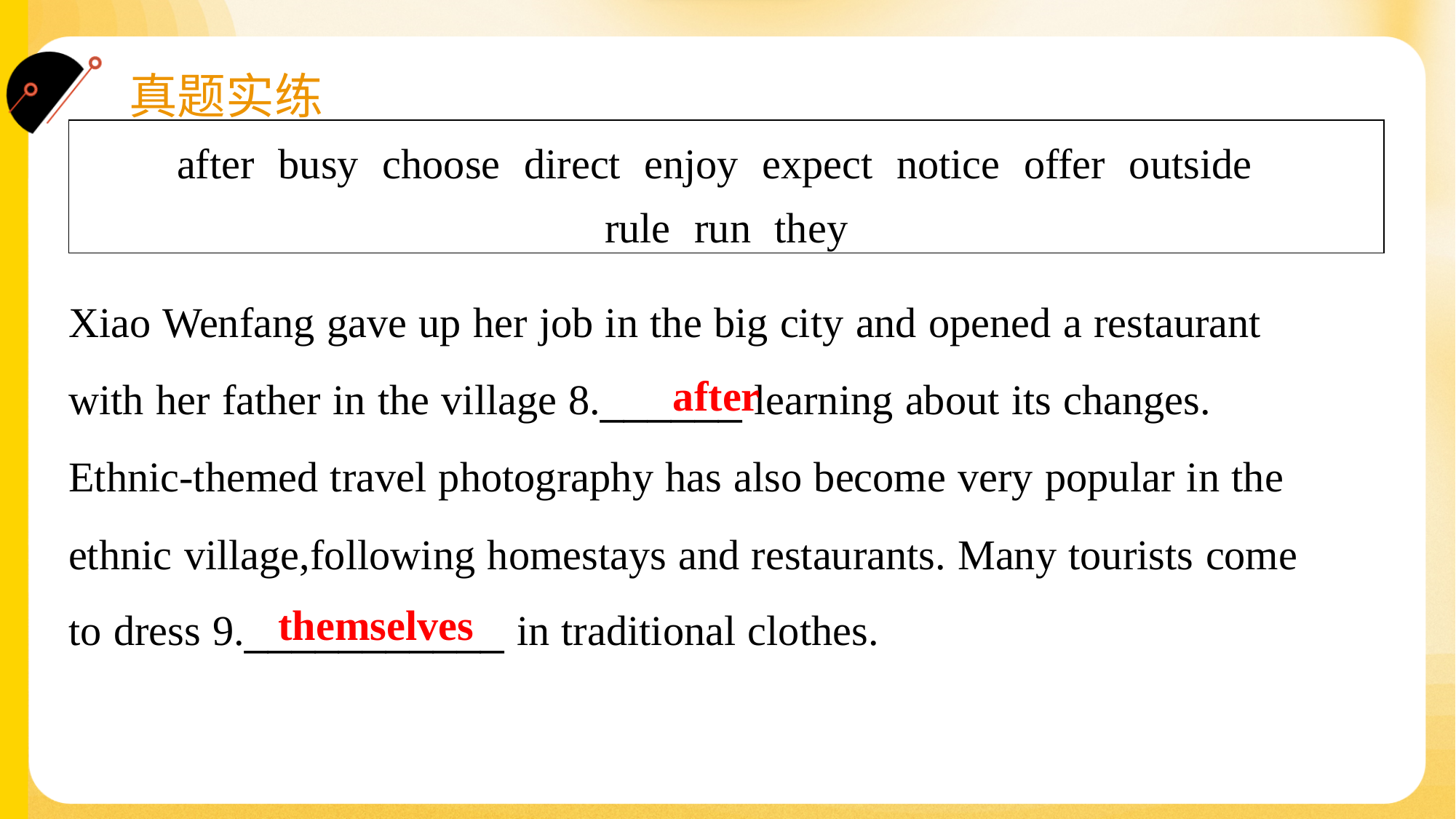

| after busy choose direct enjoy expect notice offer outside rule run they |
| --- |
Xiao Wenfang gave up her job in the big city and opened a restaurant
with her father in the village 8.______ learning about its changes.
Ethnic-themed travel photography has also become very popular in the
ethnic village,following homestays and restaurants. Many tourists come
to dress 9.___________ in traditional clothes.#1.5
after
themselves